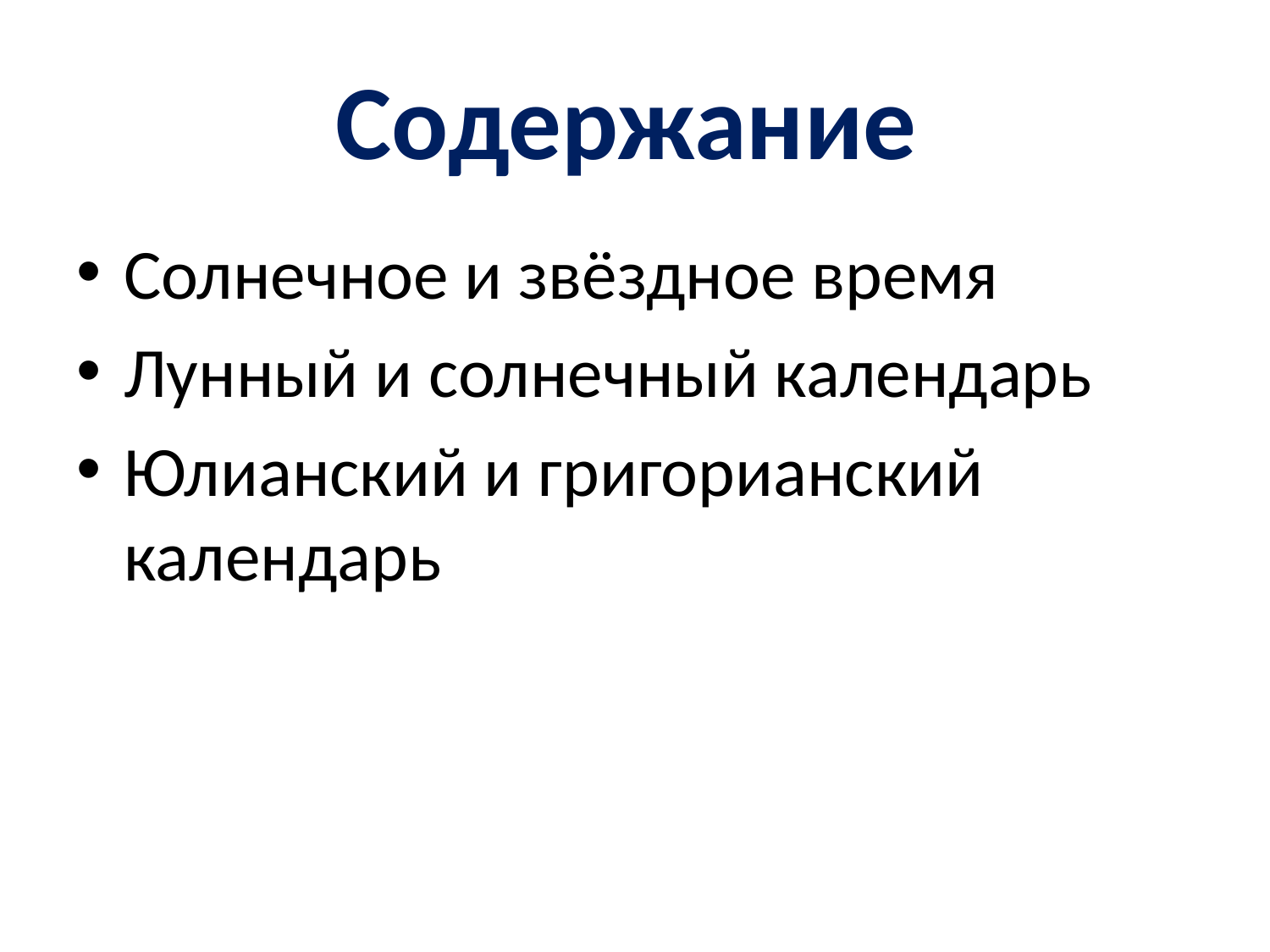

# Содержание
Солнечное и звёздное время
Лунный и солнечный календарь
Юлианский и григорианский календарь